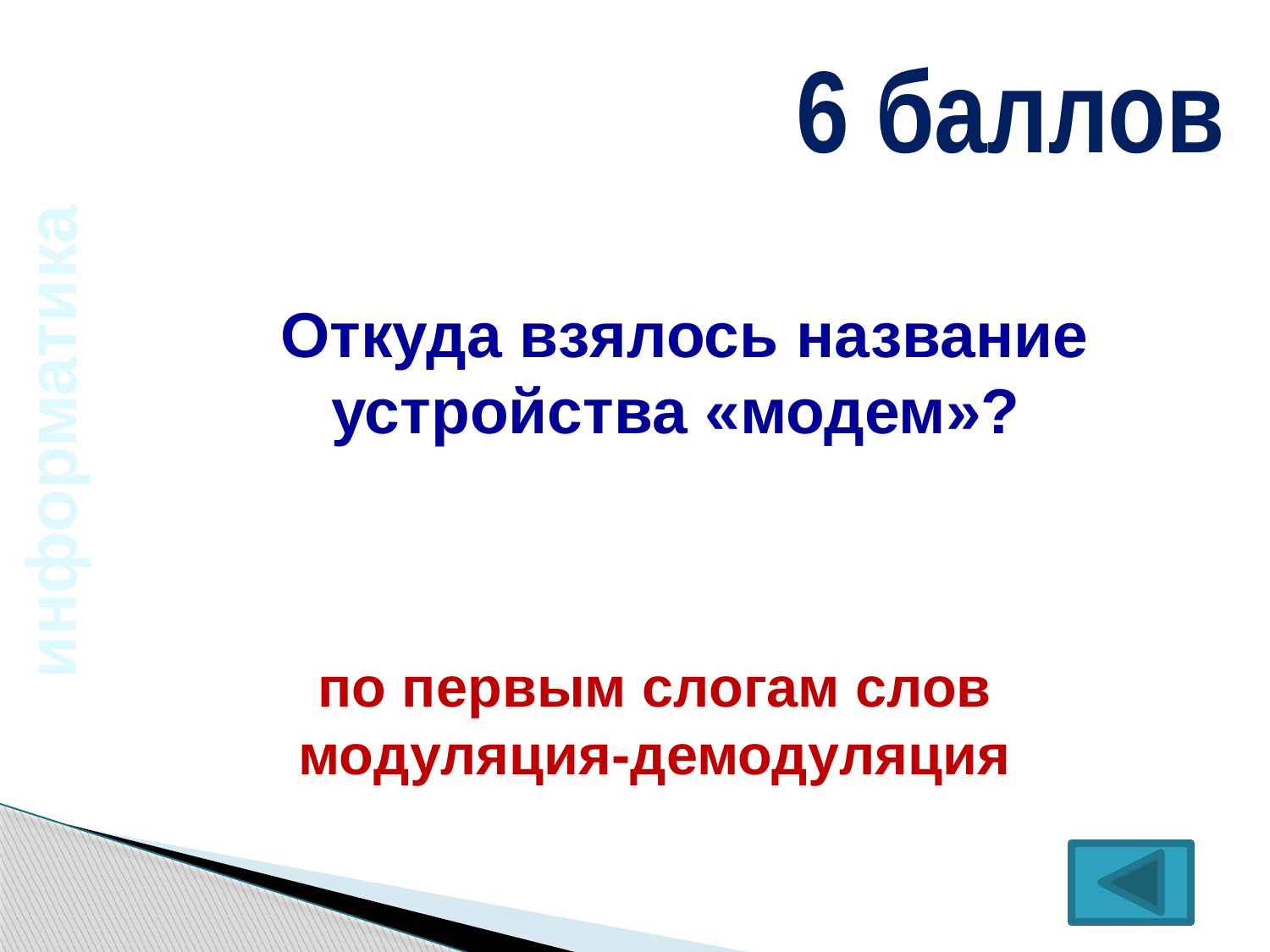

6 баллов
Откуда взялось название устройства «модем»?
информатика
по первым слогам слов модуляция-демодуляция